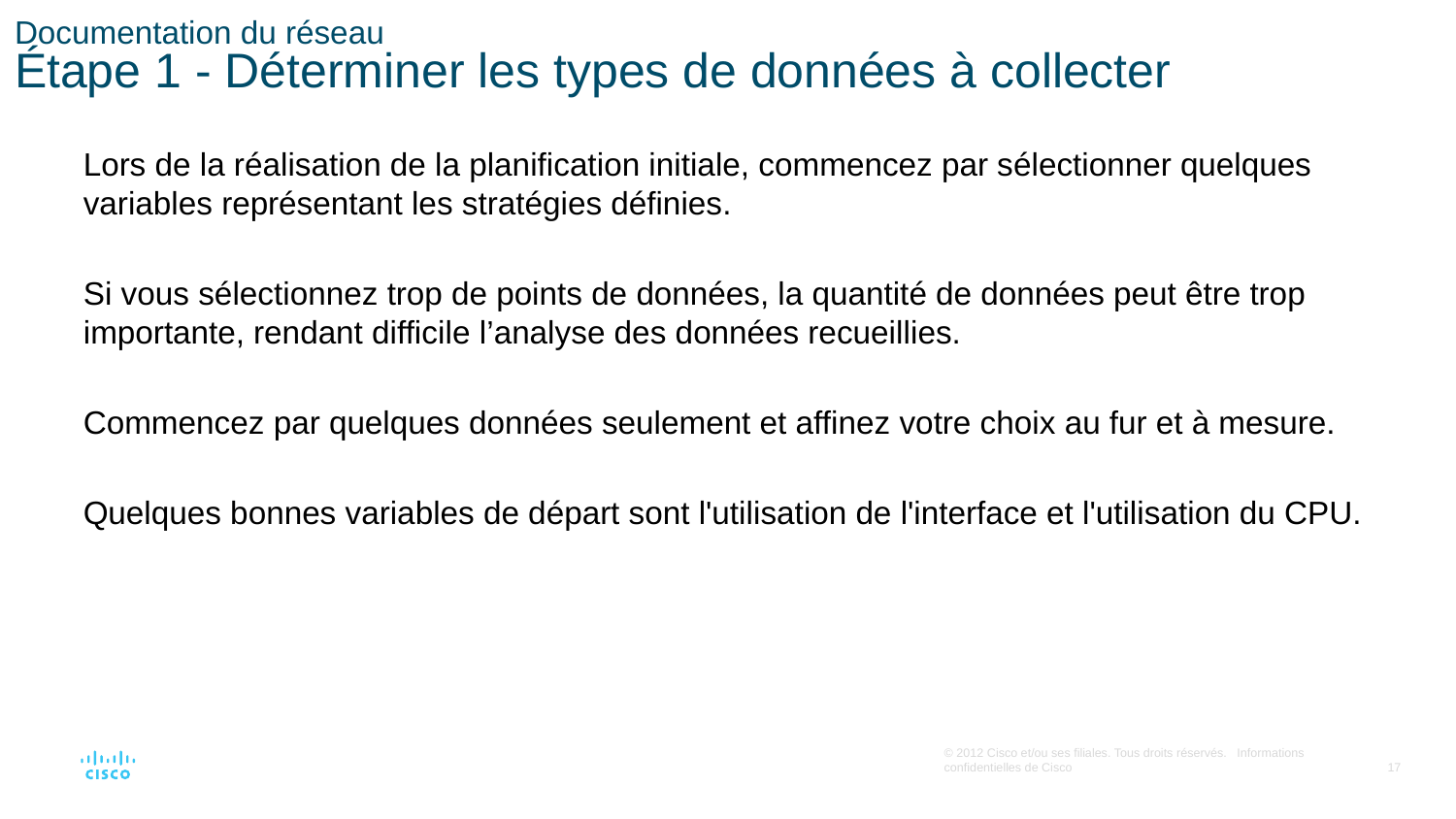

# Documentation du réseau Étape 1 - Déterminer les types de données à collecter
Lors de la réalisation de la planification initiale, commencez par sélectionner quelques variables représentant les stratégies définies.

Si vous sélectionnez trop de points de données, la quantité de données peut être trop importante, rendant difficile l’analyse des données recueillies.

Commencez par quelques données seulement et affinez votre choix au fur et à mesure.

Quelques bonnes variables de départ sont l'utilisation de l'interface et l'utilisation du CPU.